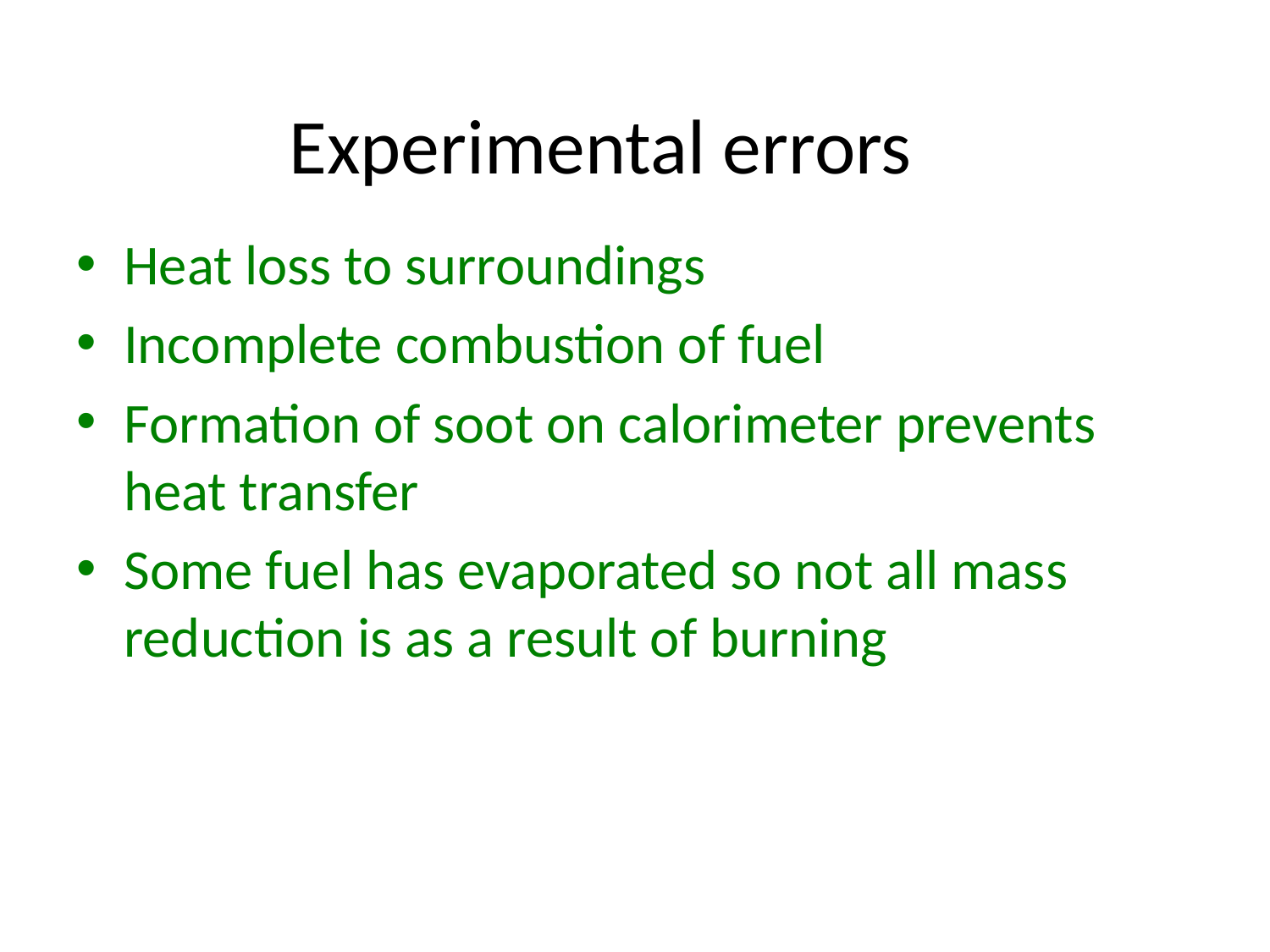

# Experimental errors
Heat loss to surroundings
Incomplete combustion of fuel
Formation of soot on calorimeter prevents heat transfer
Some fuel has evaporated so not all mass reduction is as a result of burning